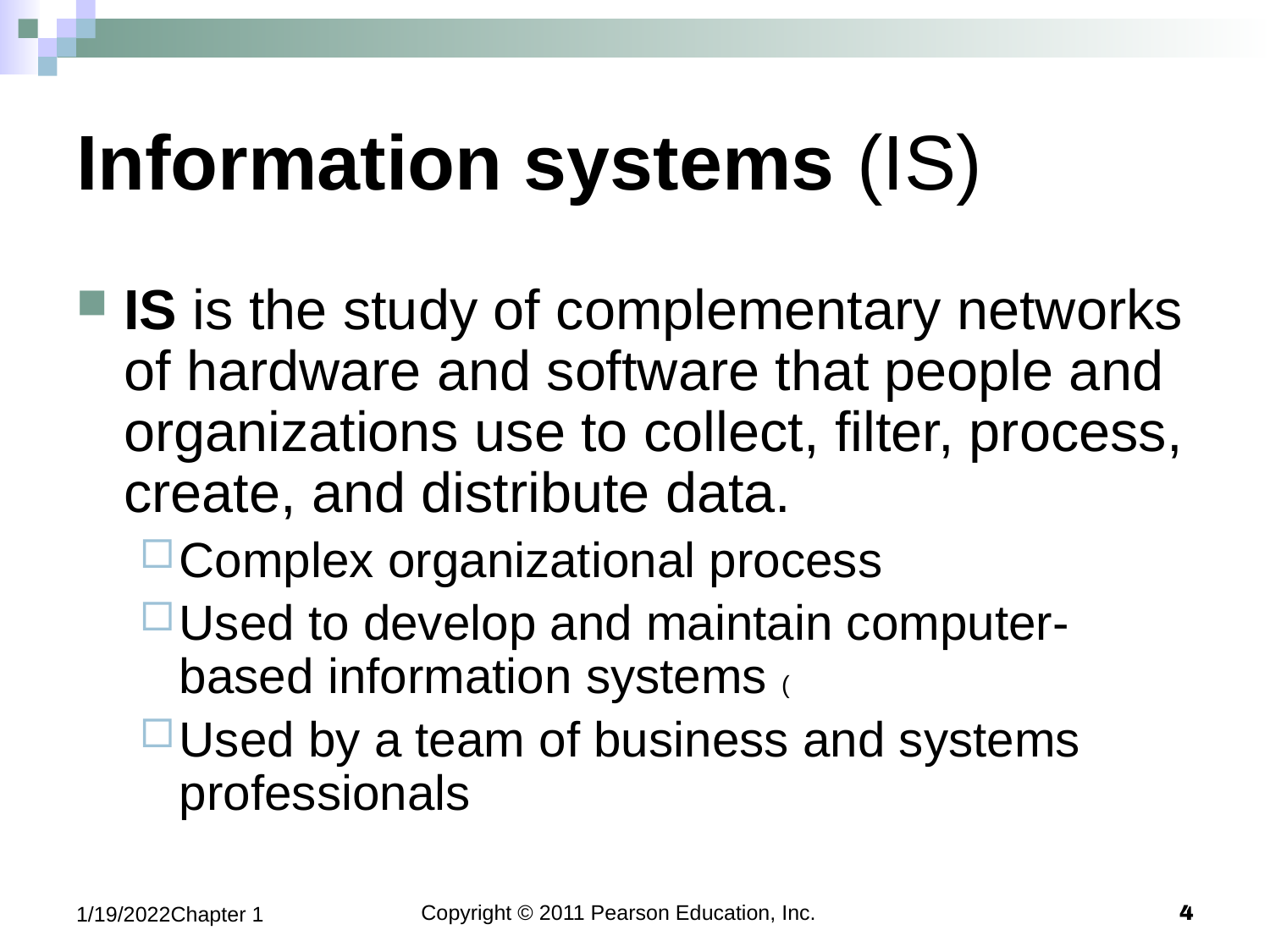

# Information systems (IS)
IS is the study of complementary networks of hardware and software that people and organizations use to collect, filter, process, create, and distribute data.
Complex organizational process
Used to develop and maintain computer-based information systems (
Used by a team of business and systems professionals

1/19/2022Chapter 1
Copyright © 2011 Pearson Education, Inc.
4